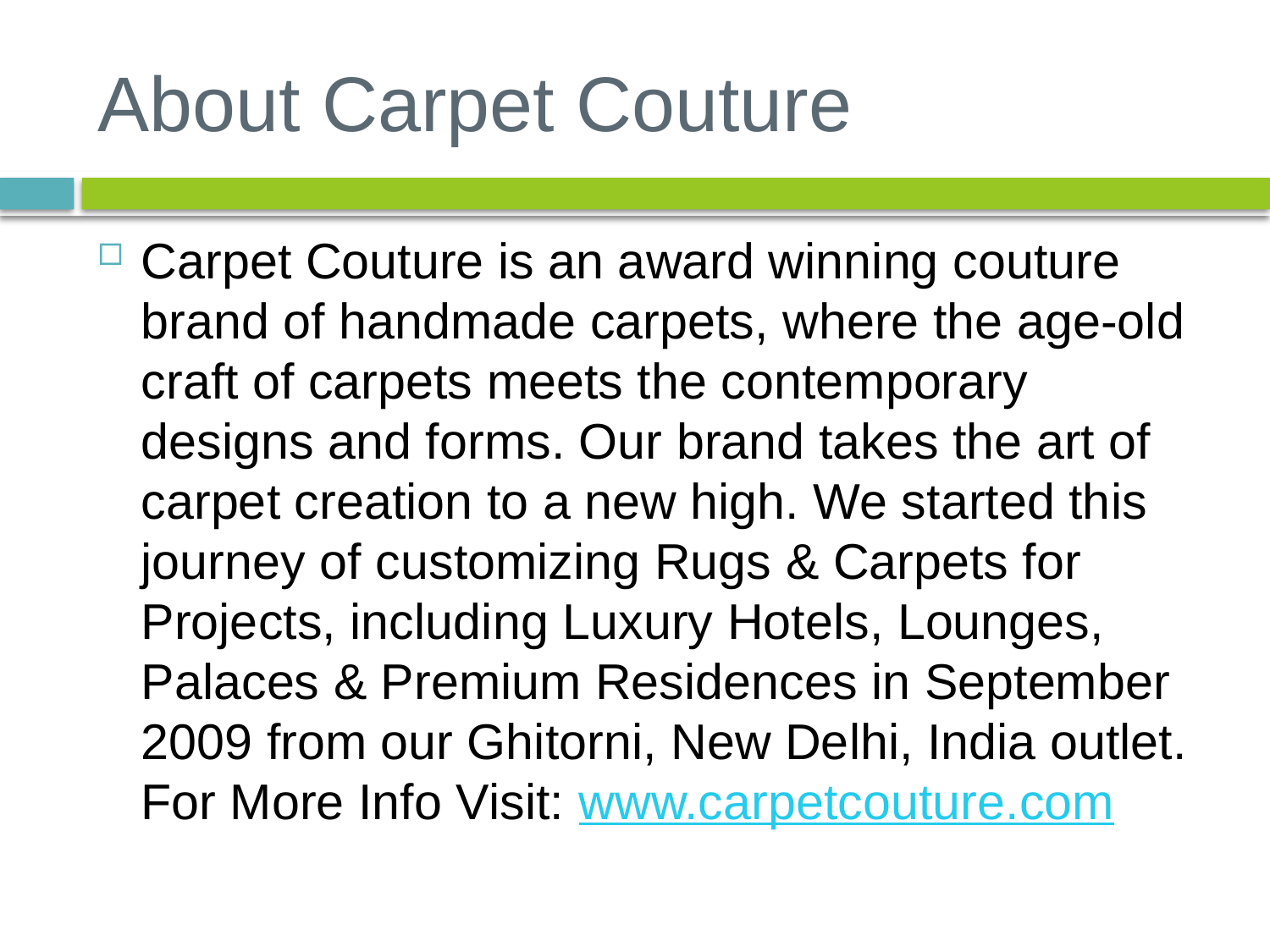

# About Carpet Couture
Carpet Couture is an award winning couture brand of handmade carpets, where the age-old craft of carpets meets the contemporary designs and forms. Our brand takes the art of carpet creation to a new high. We started this journey of customizing Rugs & Carpets for Projects, including Luxury Hotels, Lounges, Palaces & Premium Residences in September 2009 from our Ghitorni, New Delhi, India outlet. For More Info Visit: www.carpetcouture.com